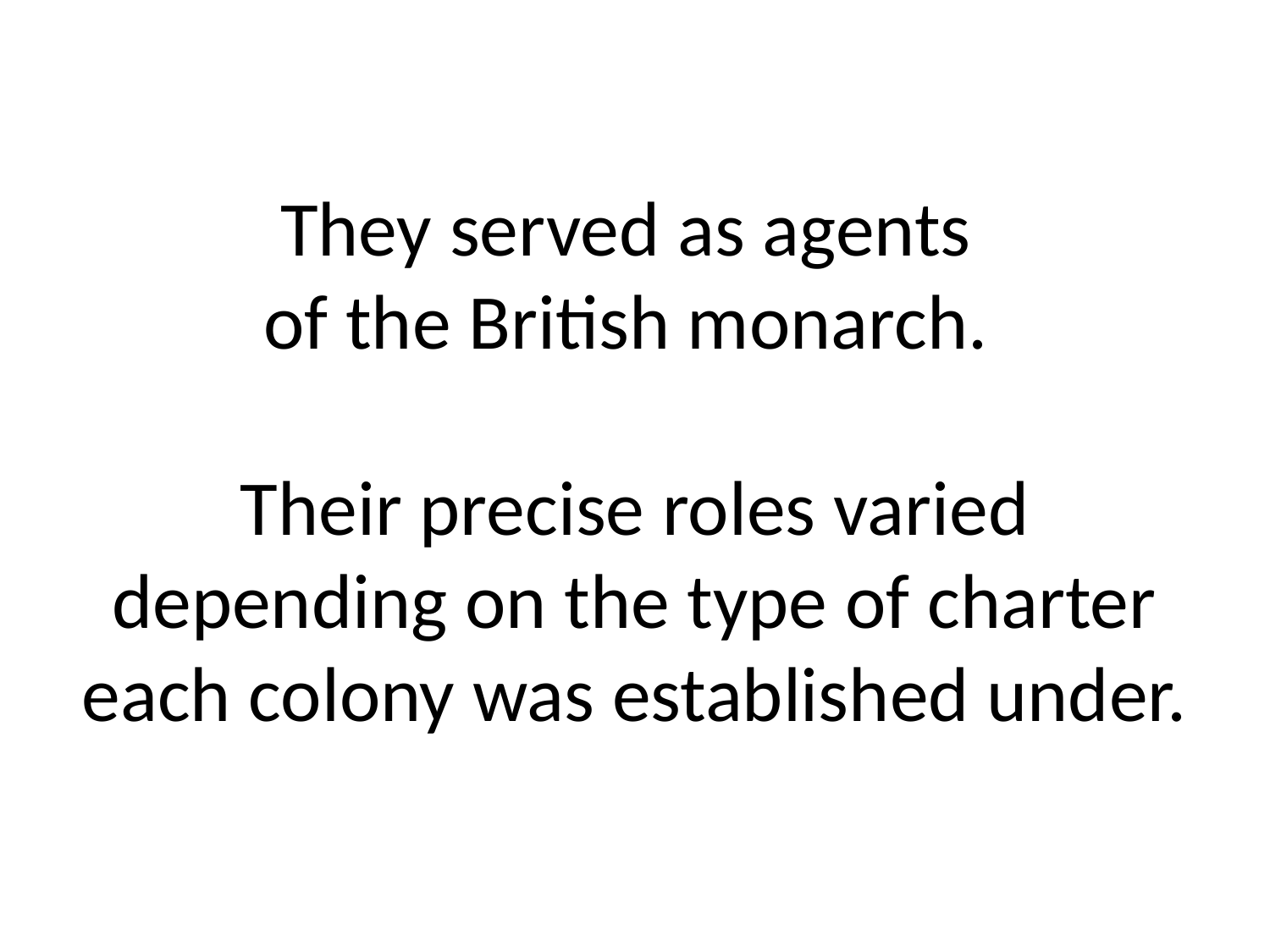

# They served as agents of the British monarch. Their precise roles varied depending on the type of charter each colony was established under.